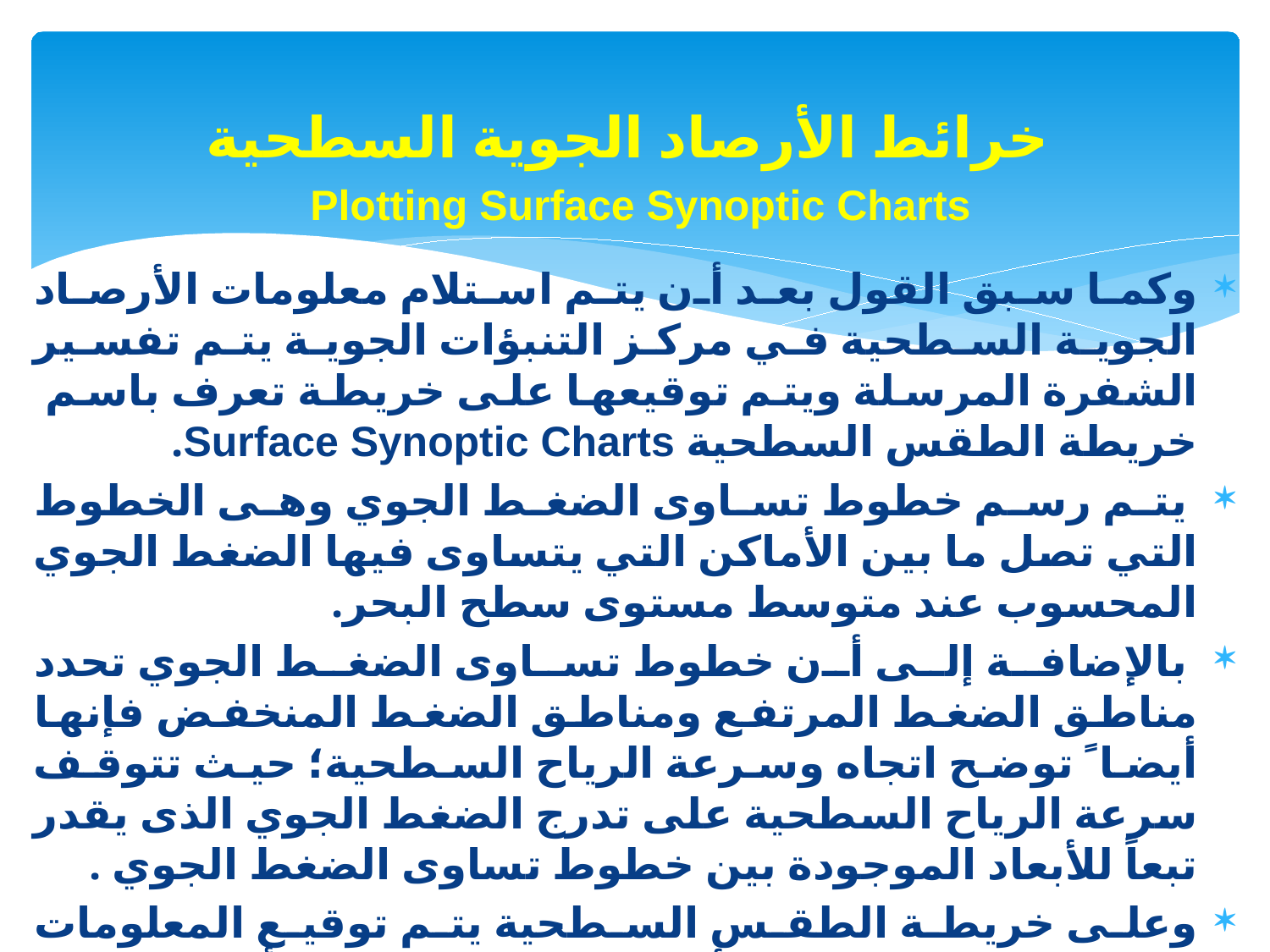

خرائط الأرصاد الجوية السطحية
 Plotting Surface Synoptic Charts

وكما سبق القول بعد أن يتم استلام معلومات الأرصاد الجوية السطحية في مركز التنبؤات الجوية يتم تفسير الشفرة المرسلة ويتم توقيعها على خريطة تعرف باسم  خريطة الطقس السطحية Surface Synoptic Charts.
 يتم رسم خطوط تساوى الضغط الجوي وهى الخطوط التي تصل ما بين الأماكن التي يتساوى فيها الضغط الجوي المحسوب عند متوسط مستوى سطح البحر.
 بالإضافة إلى أن خطوط تساوى الضغط الجوي تحدد مناطق الضغط المرتفع ومناطق الضغط المنخفض فإنها أيضا ً توضح اتجاه وسرعة الرياح السطحية؛ حيث تتوقف سرعة الرياح السطحية على تدرج الضغط الجوي الذى يقدر تبعاً للأبعاد الموجودة بين خطوط تساوى الضغط الجوي .
وعلى خريطة الطقس السطحية يتم توقيع المعلومات التي تحتويها إشارات الأرصاد الجوية التي تم أرسالها من المحطات الأرضية.